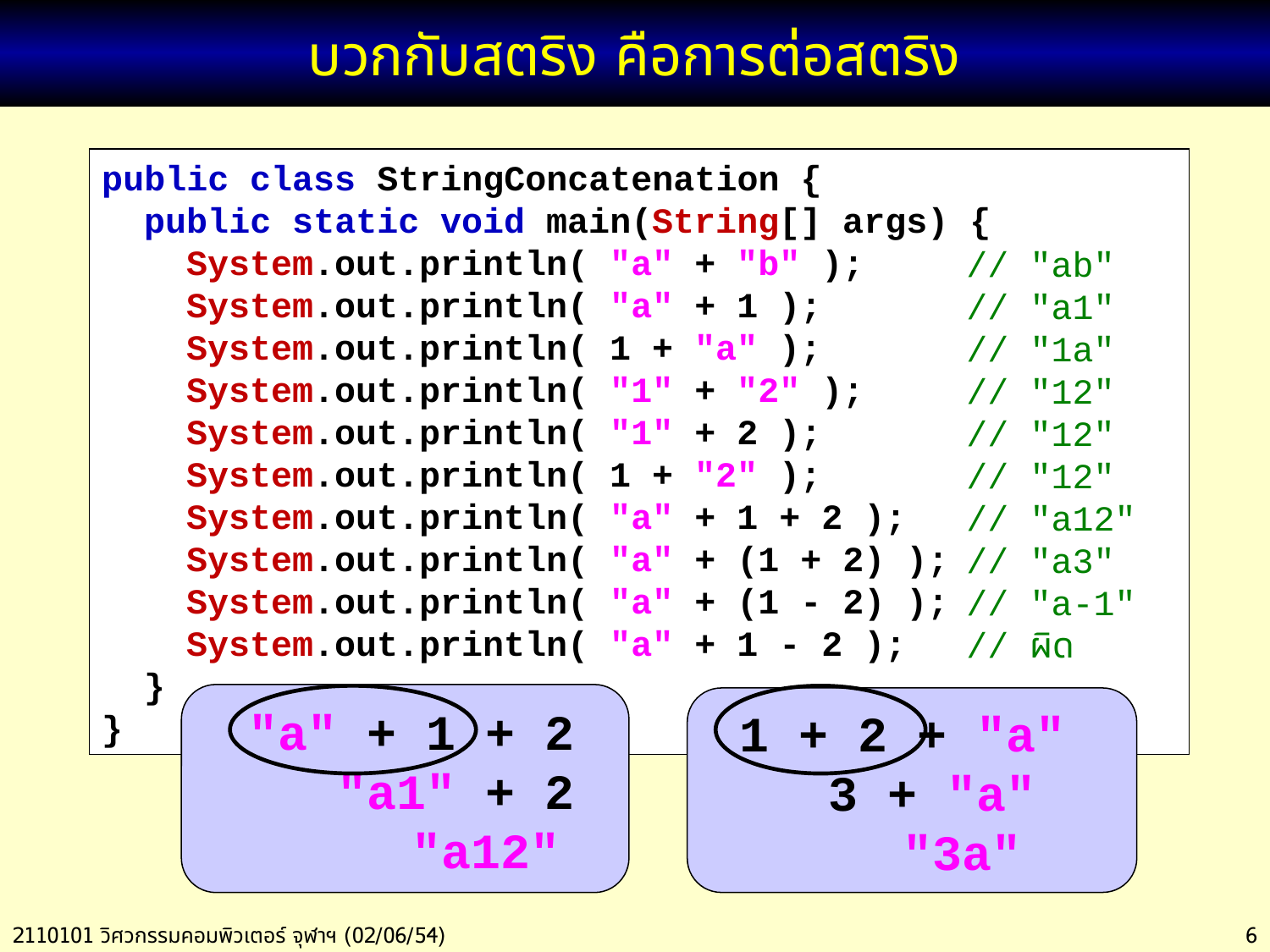

# บวกกับสตริง คือการต่อสตริง
public class StringConcatenation {
  public static void main(String[] args) {
    System.out.println( "a" + "b" );
    System.out.println( "a" + 1 );
    System.out.println( 1 + "a" );
    System.out.println( "1" + "2" );
    System.out.println( "1" + 2 );
    System.out.println( 1 + "2" );
    System.out.println( "a" + 1 + 2 );
    System.out.println( "a" + (1 + 2) );
    System.out.println( "a" + (1 - 2) );
    System.out.println( "a" + 1 - 2 );
  }
}
// "ab"
// "a1"
// "1a"
// "12"
// "12"
// "12"
// "a12"
// "a3"
// "a-1"
// ผิด

"a" + 1 + 2
   "a1" + 2
     "a12"
1 + 2 + "a"
  3 + "a"
   "3a"